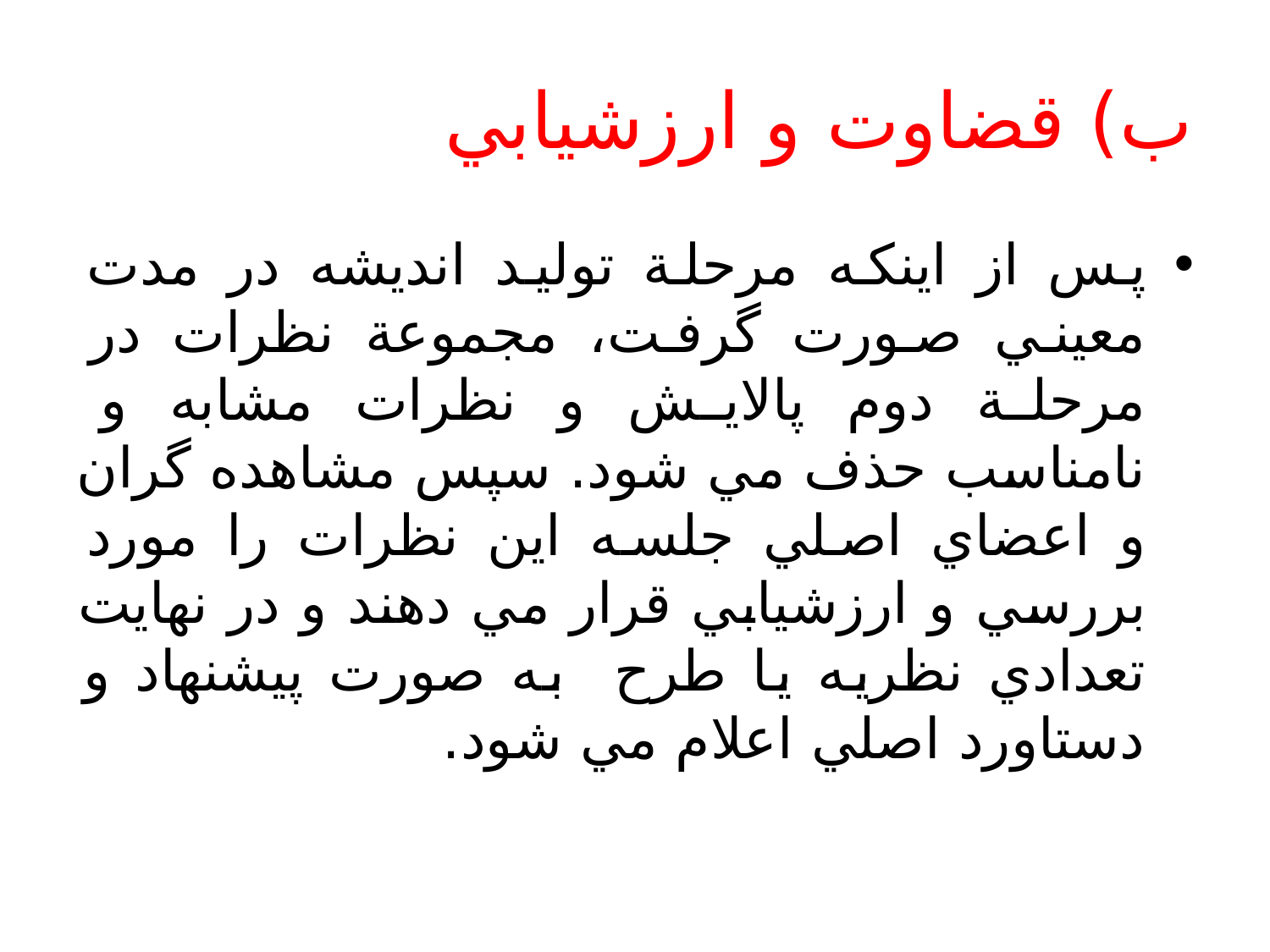

# ب) قضاوت و ارزشيابي
پس از اينكه مرحلة توليد انديشه در مدت معيني صورت گرفت، مجموعة نظرات در مرحلة دوم پالايش و نظرات مشابه و نامناسب حذف مي شود. سپس مشاهده گران و اعضاي اصلي جلسه اين نظرات را مورد بررسي و ارزشيابي قرار مي دهند و در نهايت تعدادي نظريه يا طرح  به صورت پيشنهاد و دستاورد اصلي اعلام مي شود.